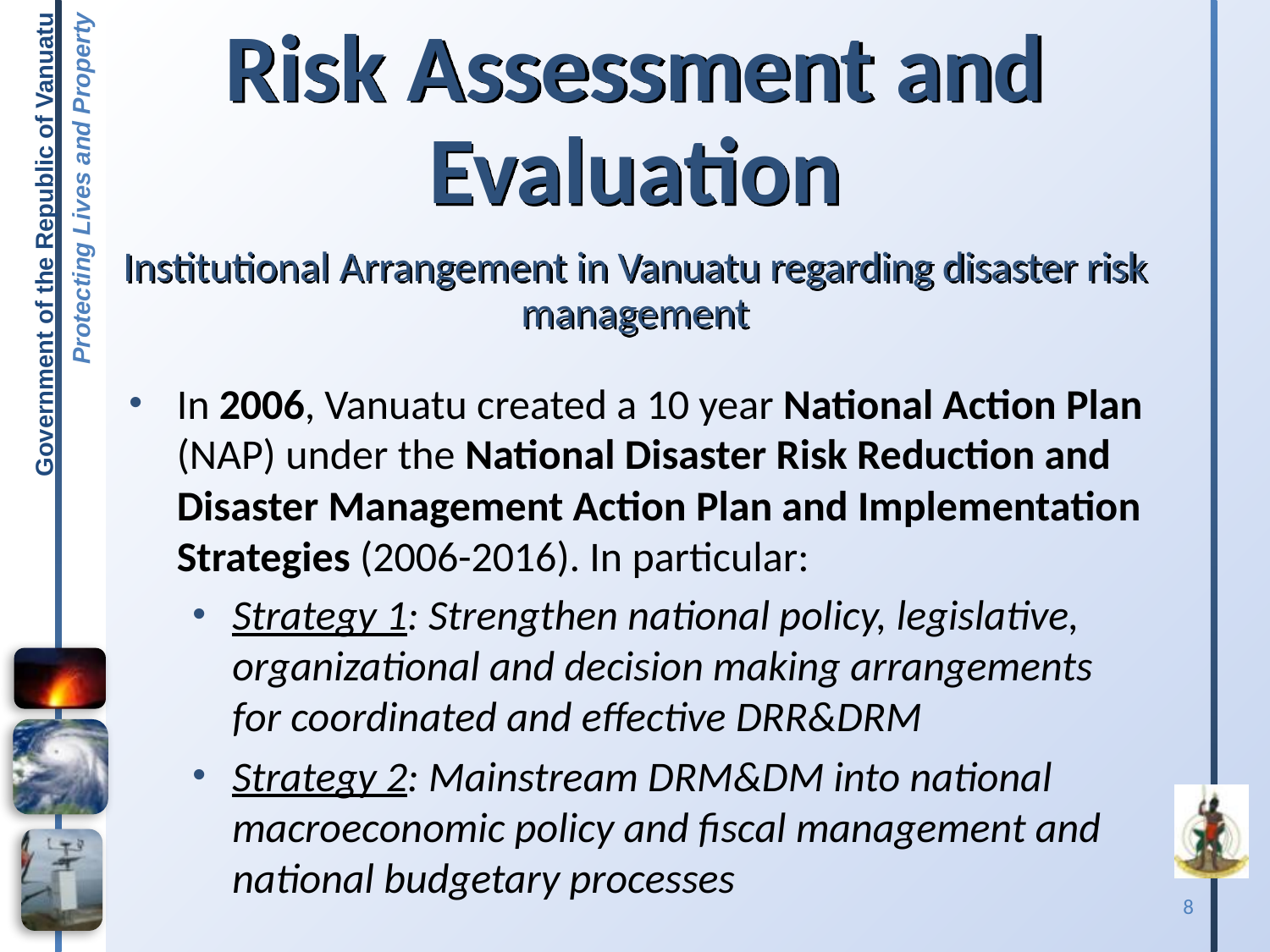

# Risk Assessment and Evaluation
Institutional Arrangement in Vanuatu regarding disaster risk management
In 2006, Vanuatu created a 10 year National Action Plan (NAP) under the National Disaster Risk Reduction and Disaster Management Action Plan and Implementation Strategies (2006-2016). In particular:
Strategy 1: Strengthen national policy, legislative, organizational and decision making arrangements for coordinated and effective DRR&DRM
Strategy 2: Mainstream DRM&DM into national macroeconomic policy and fiscal management and national budgetary processes
8